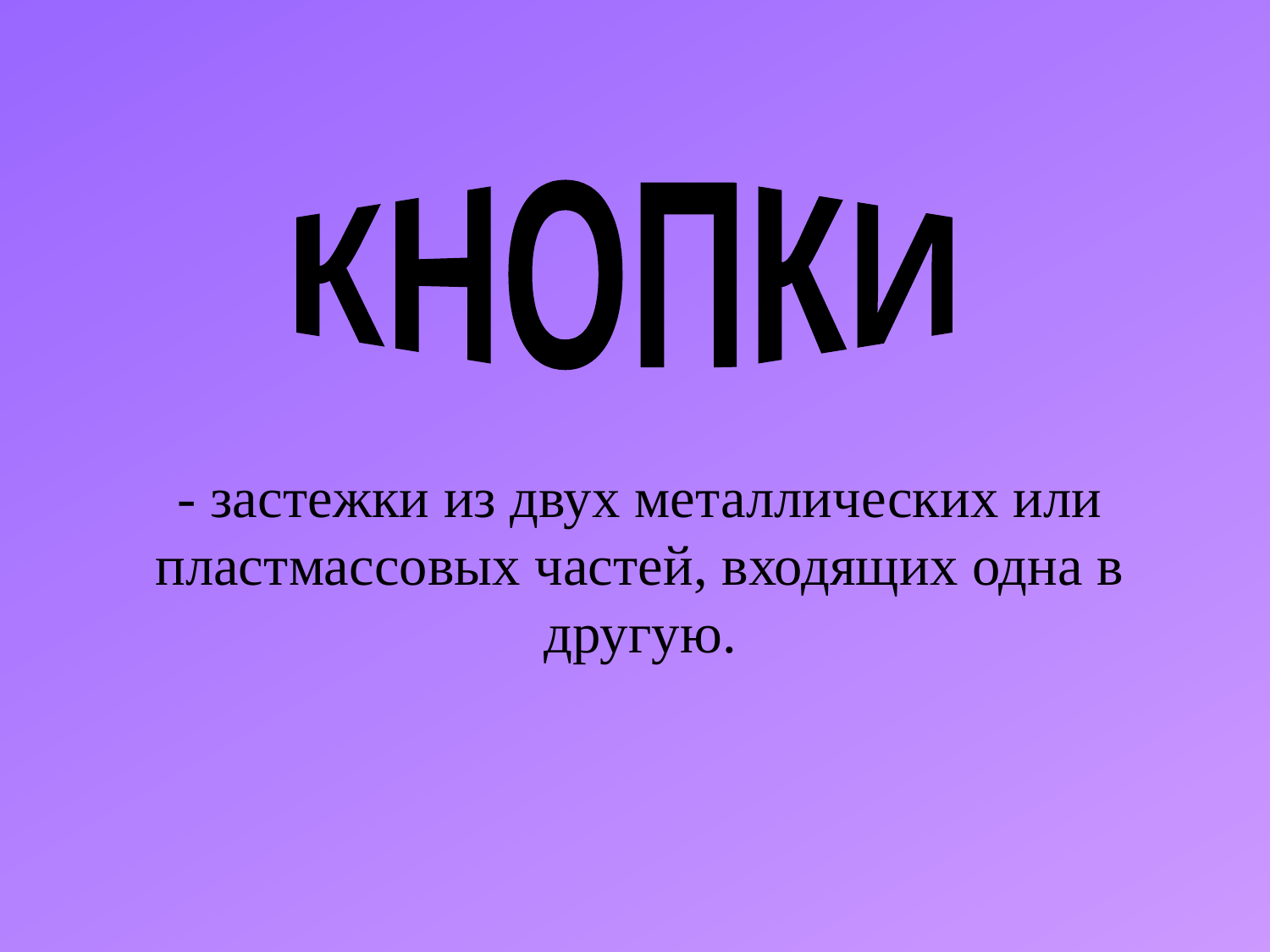

КНОПКИ
- застежки из двух металлических или пластмассовых частей, входящих одна в другую.